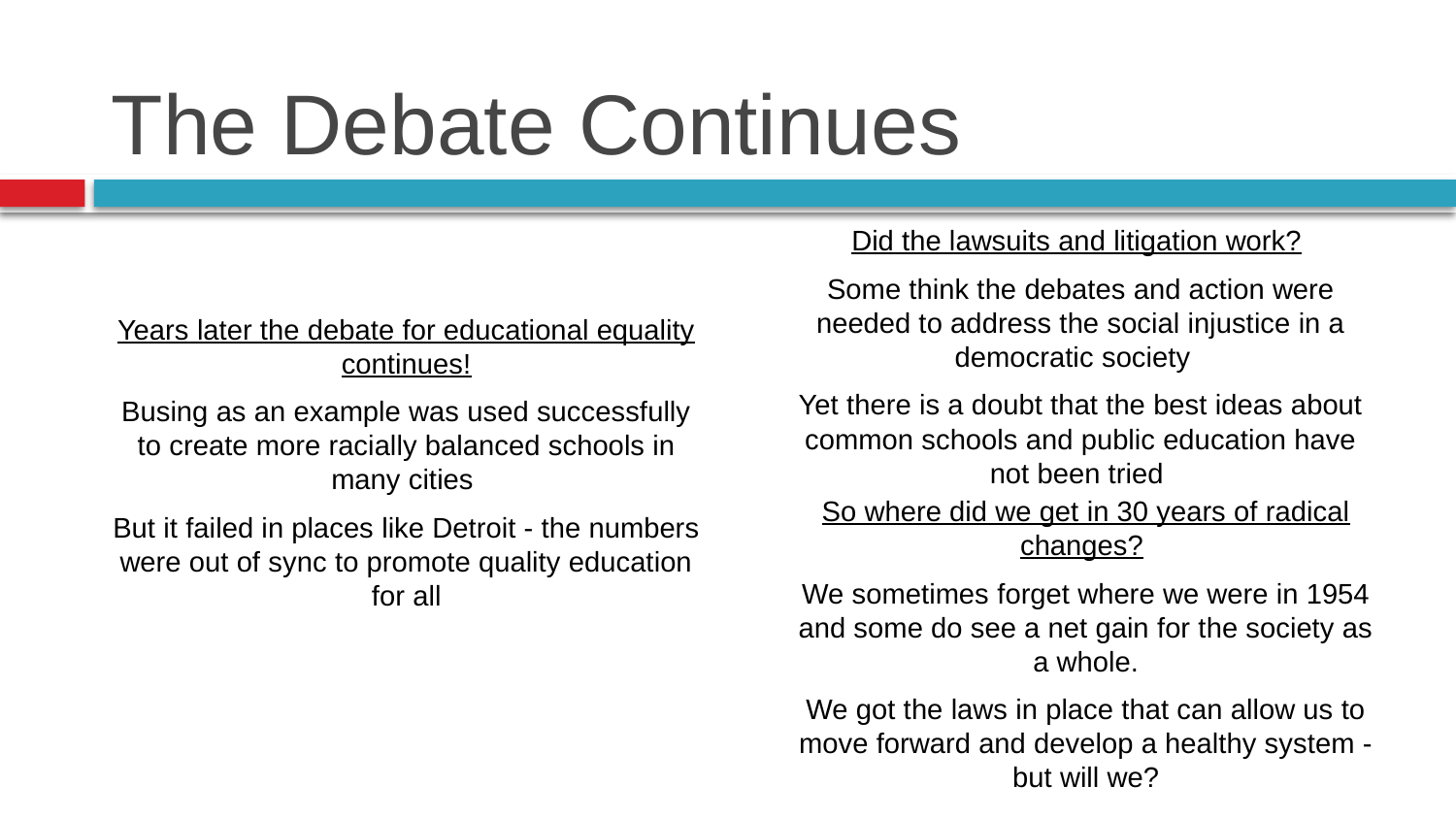

# The Debate Continues
Did the lawsuits and litigation work?
Some think the debates and action were needed to address the social injustice in a democratic society
Yet there is a doubt that the best ideas about common schools and public education have not been tried

Years later the debate for educational equality continues!
Busing as an example was used successfully to create more racially balanced schools in many cities
But it failed in places like Detroit - the numbers were out of sync to promote quality education for all

So where did we get in 30 years of radical changes?
We sometimes forget where we were in 1954 and some do see a net gain for the society as a whole.
We got the laws in place that can allow us to move forward and develop a healthy system - but will we?